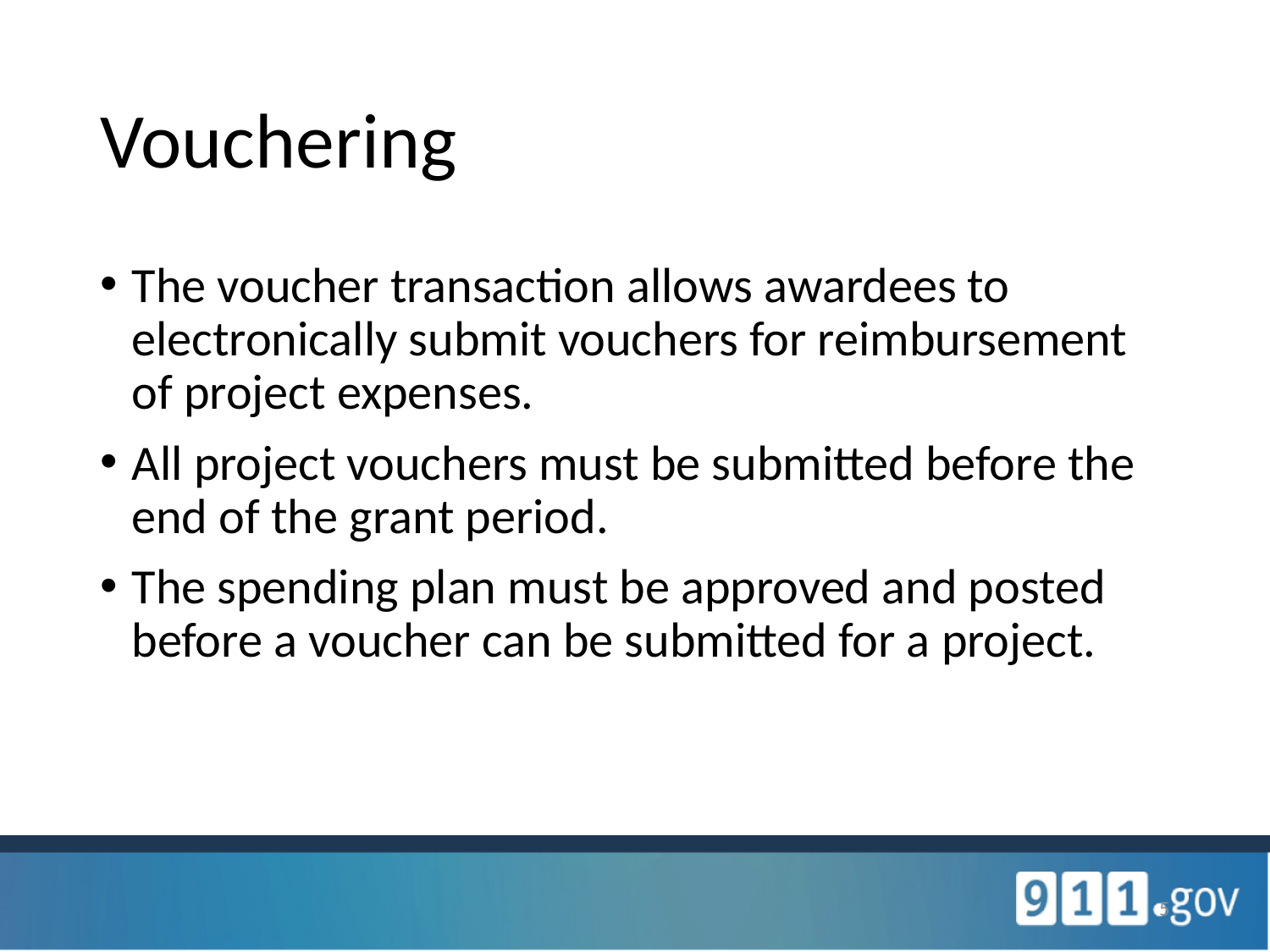

# Vouchering
The voucher transaction allows awardees to electronically submit vouchers for reimbursement of project expenses.
All project vouchers must be submitted before the end of the grant period.
The spending plan must be approved and posted before a voucher can be submitted for a project.
5